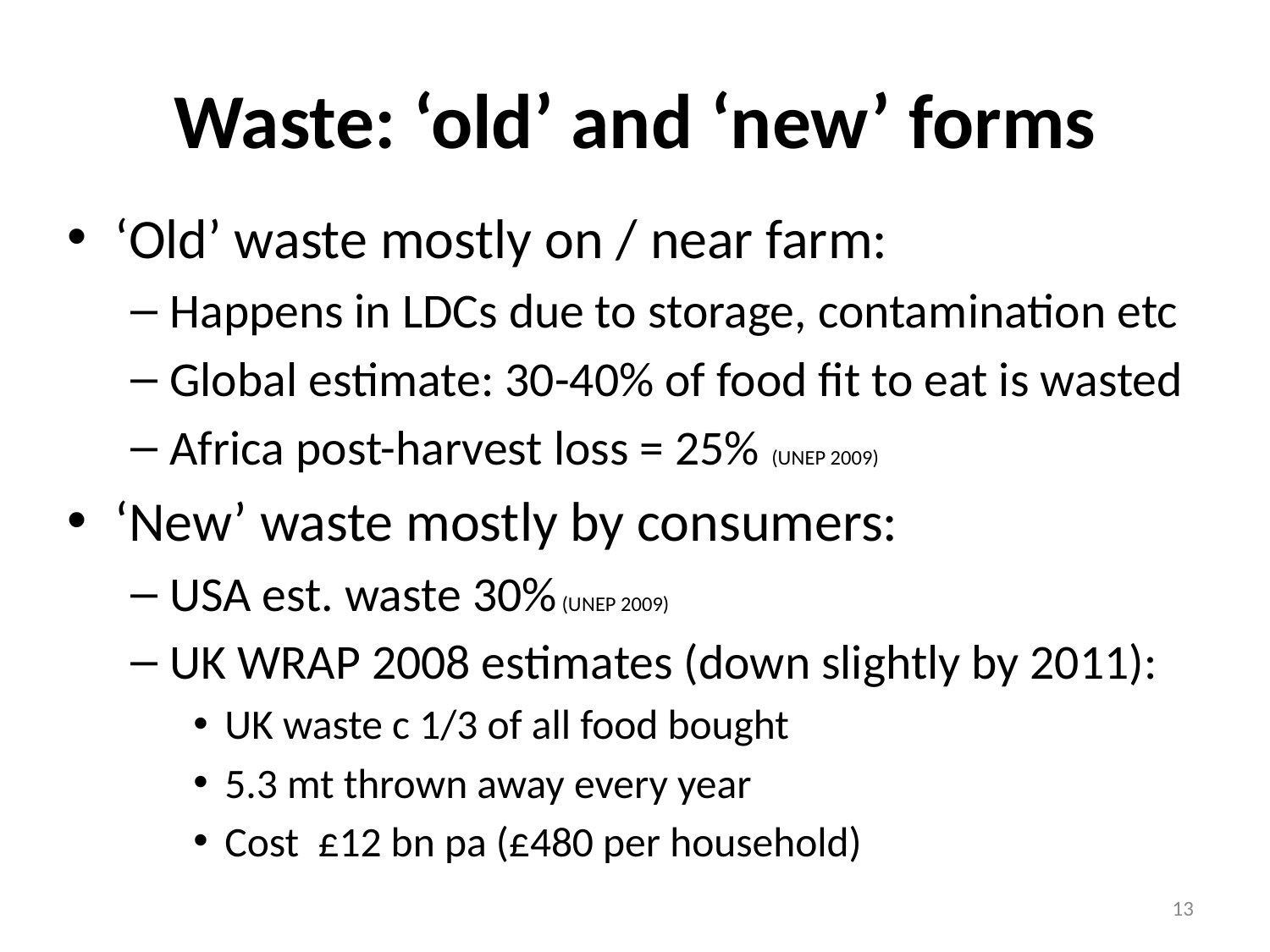

# Waste: ‘old’ and ‘new’ forms
‘Old’ waste mostly on / near farm:
Happens in LDCs due to storage, contamination etc
Global estimate: 30-40% of food fit to eat is wasted
Africa post-harvest loss = 25% (UNEP 2009)
‘New’ waste mostly by consumers:
USA est. waste 30% (UNEP 2009)
UK WRAP 2008 estimates (down slightly by 2011):
UK waste c 1/3 of all food bought
5.3 mt thrown away every year
Cost  £12 bn pa (£480 per household)
13